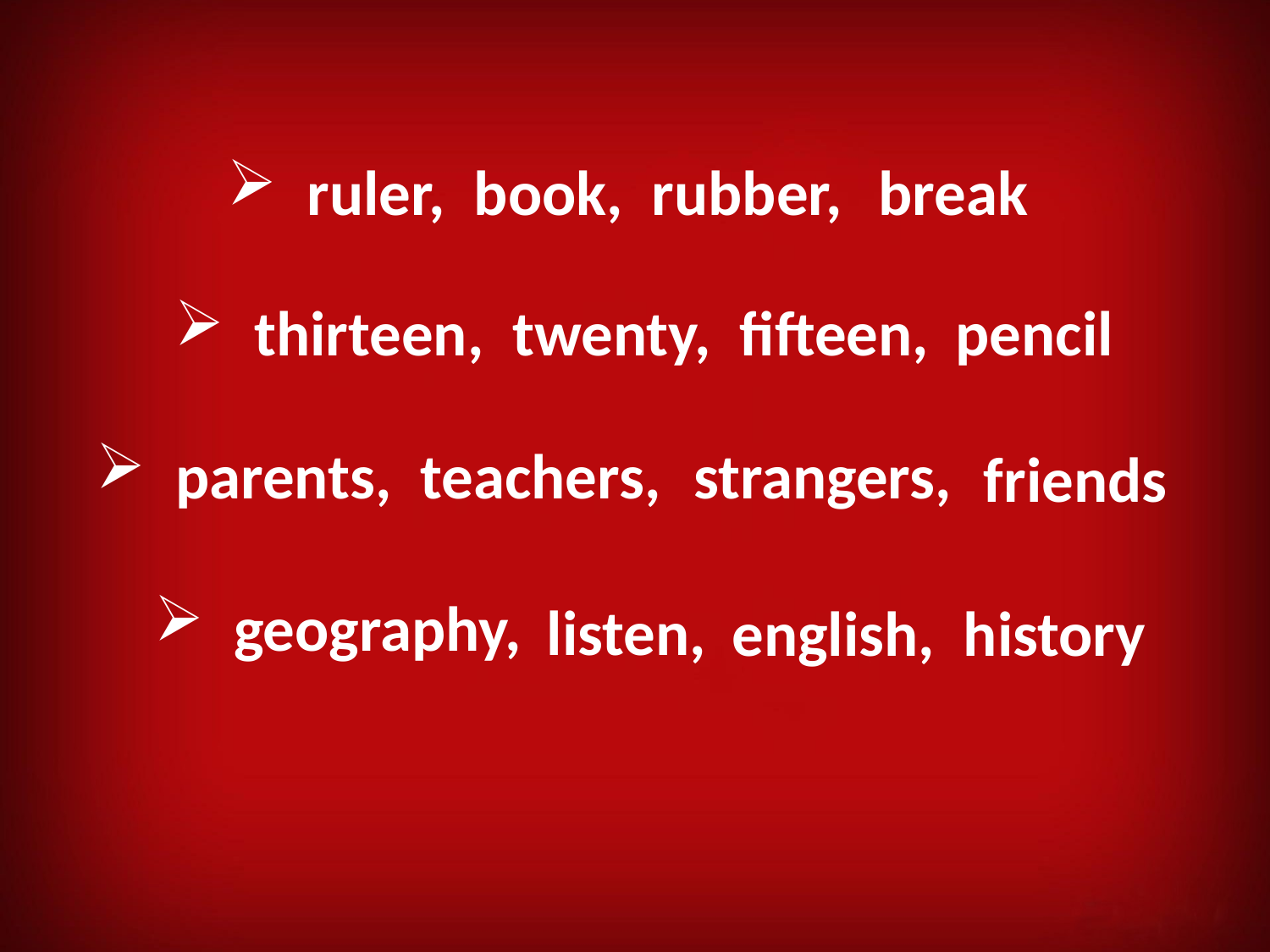

break
ruler,  book,  rubber,
pencil
thirteen,  twenty,  fifteen,
parents,  teachers,
strangers,
friends
geography,
listen,
english,  history